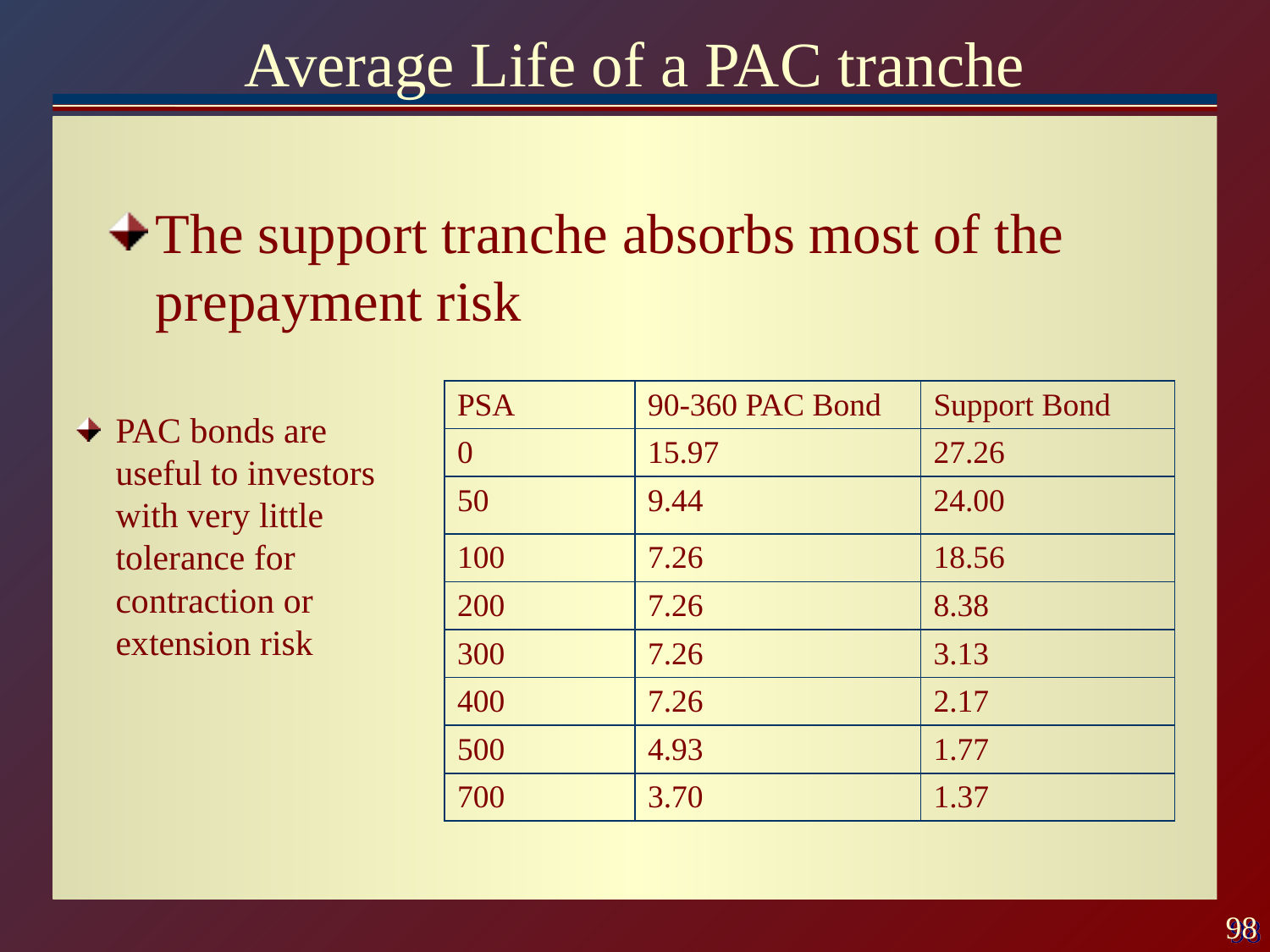

# Average Life of a PAC tranche
The support tranche absorbs most of the prepayment risk
| PSA | 90-360 PAC Bond | Support Bond |
| --- | --- | --- |
| 0 | 15.97 | 27.26 |
| 50 | 9.44 | 24.00 |
| 100 | 7.26 | 18.56 |
| 200 | 7.26 | 8.38 |
| 300 | 7.26 | 3.13 |
| 400 | 7.26 | 2.17 |
| 500 | 4.93 | 1.77 |
| 700 | 3.70 | 1.37 |
PAC bonds are useful to investors with very little tolerance for contraction or extension risk